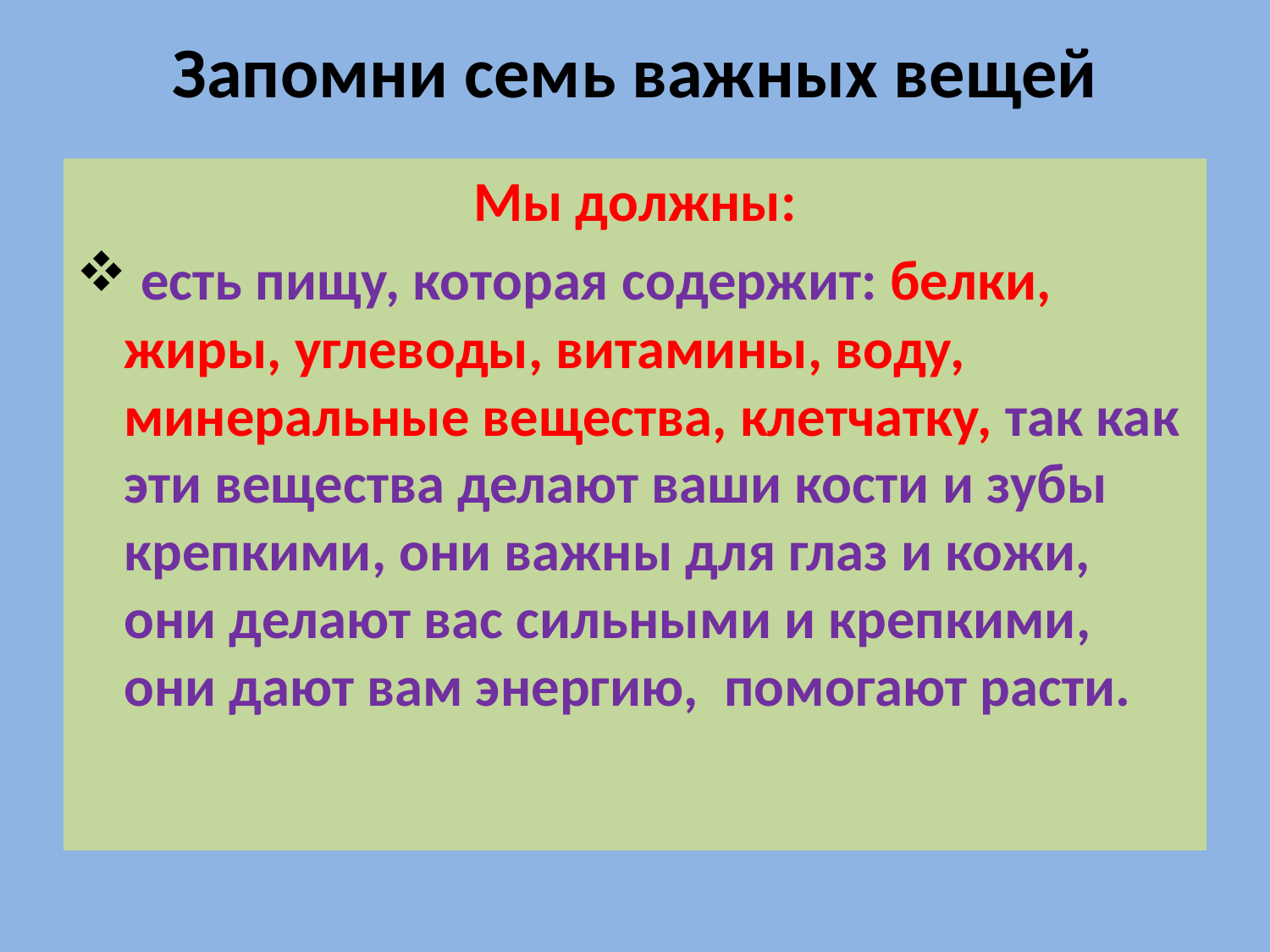

# Запомни семь важных вещей
Мы должны:
 есть пищу, которая содержит: белки, жиры, углеводы, витамины, воду, минеральные вещества, клетчатку, так как эти вещества делают ваши кости и зубы крепкими, они важны для глаз и кожи, они делают вас сильными и крепкими, они дают вам энергию,  помогают расти.